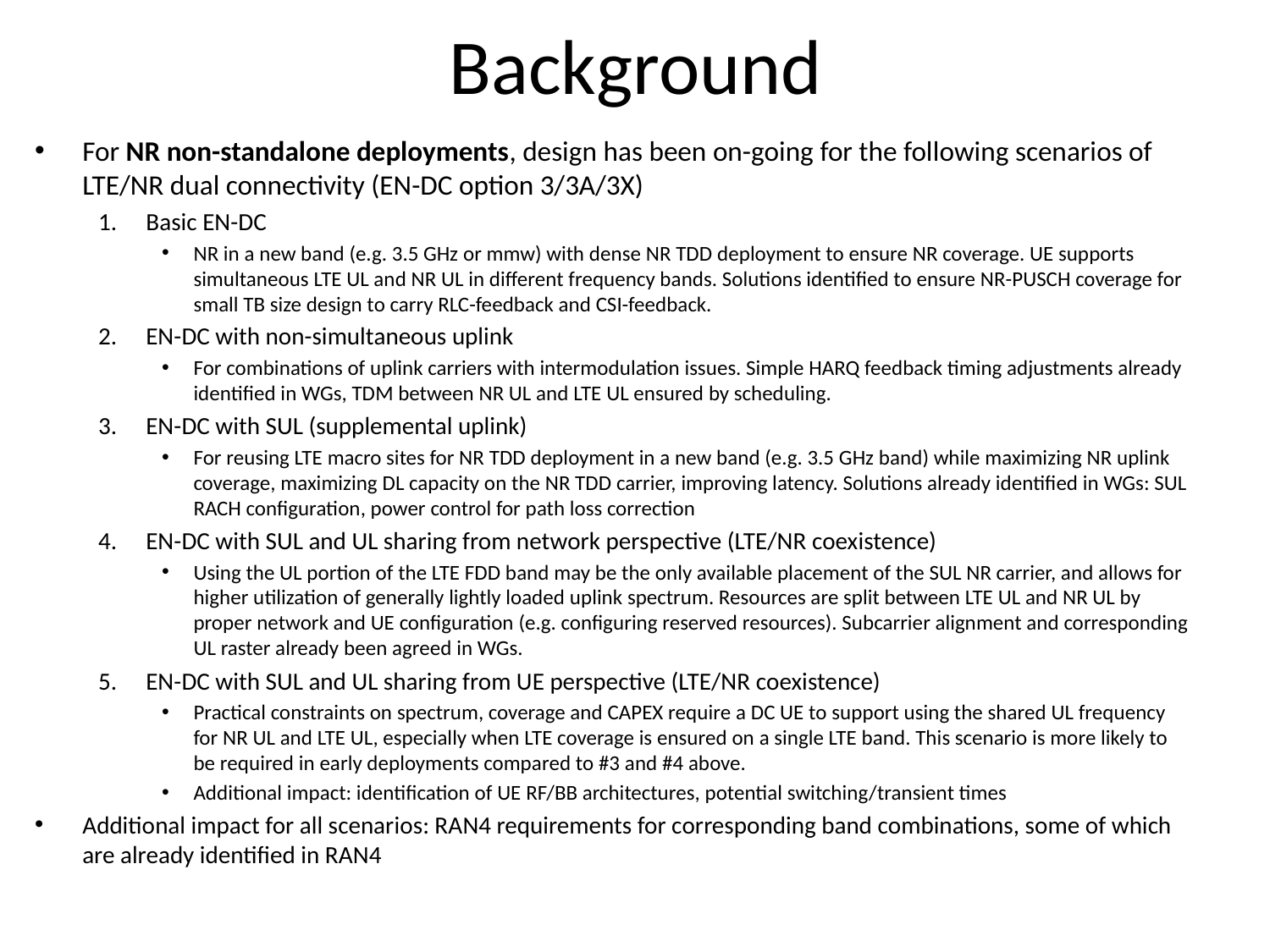

# Background
For NR non-standalone deployments, design has been on-going for the following scenarios of LTE/NR dual connectivity (EN-DC option 3/3A/3X)
Basic EN-DC
NR in a new band (e.g. 3.5 GHz or mmw) with dense NR TDD deployment to ensure NR coverage. UE supports simultaneous LTE UL and NR UL in different frequency bands. Solutions identified to ensure NR-PUSCH coverage for small TB size design to carry RLC-feedback and CSI-feedback.
EN-DC with non-simultaneous uplink
For combinations of uplink carriers with intermodulation issues. Simple HARQ feedback timing adjustments already identified in WGs, TDM between NR UL and LTE UL ensured by scheduling.
EN-DC with SUL (supplemental uplink)
For reusing LTE macro sites for NR TDD deployment in a new band (e.g. 3.5 GHz band) while maximizing NR uplink coverage, maximizing DL capacity on the NR TDD carrier, improving latency. Solutions already identified in WGs: SUL RACH configuration, power control for path loss correction
EN-DC with SUL and UL sharing from network perspective (LTE/NR coexistence)
Using the UL portion of the LTE FDD band may be the only available placement of the SUL NR carrier, and allows for higher utilization of generally lightly loaded uplink spectrum. Resources are split between LTE UL and NR UL by proper network and UE configuration (e.g. configuring reserved resources). Subcarrier alignment and corresponding UL raster already been agreed in WGs.
EN-DC with SUL and UL sharing from UE perspective (LTE/NR coexistence)
Practical constraints on spectrum, coverage and CAPEX require a DC UE to support using the shared UL frequency for NR UL and LTE UL, especially when LTE coverage is ensured on a single LTE band. This scenario is more likely to be required in early deployments compared to #3 and #4 above.
Additional impact: identification of UE RF/BB architectures, potential switching/transient times
Additional impact for all scenarios: RAN4 requirements for corresponding band combinations, some of which are already identified in RAN4